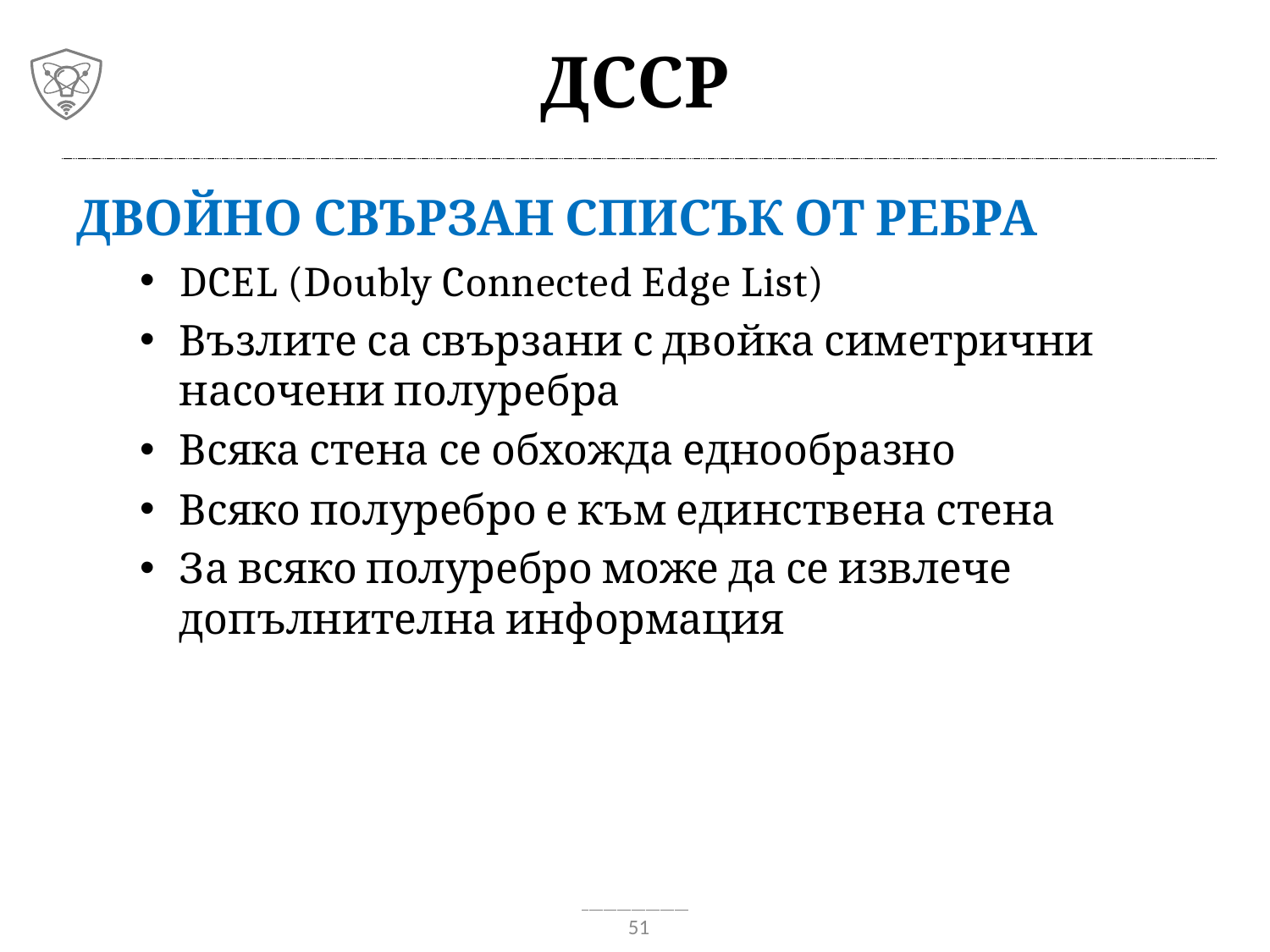

# ДССР
Двойно свързан списък от ребра
DCEL (Doubly Connected Edge List)
Възлите са свързани с двойка симетрични насочени полуребра
Всяка стена се обхожда еднообразно
Всяко полуребро е към единствена стена
За всяко полуребро може да се извлече допълнителна информация

51